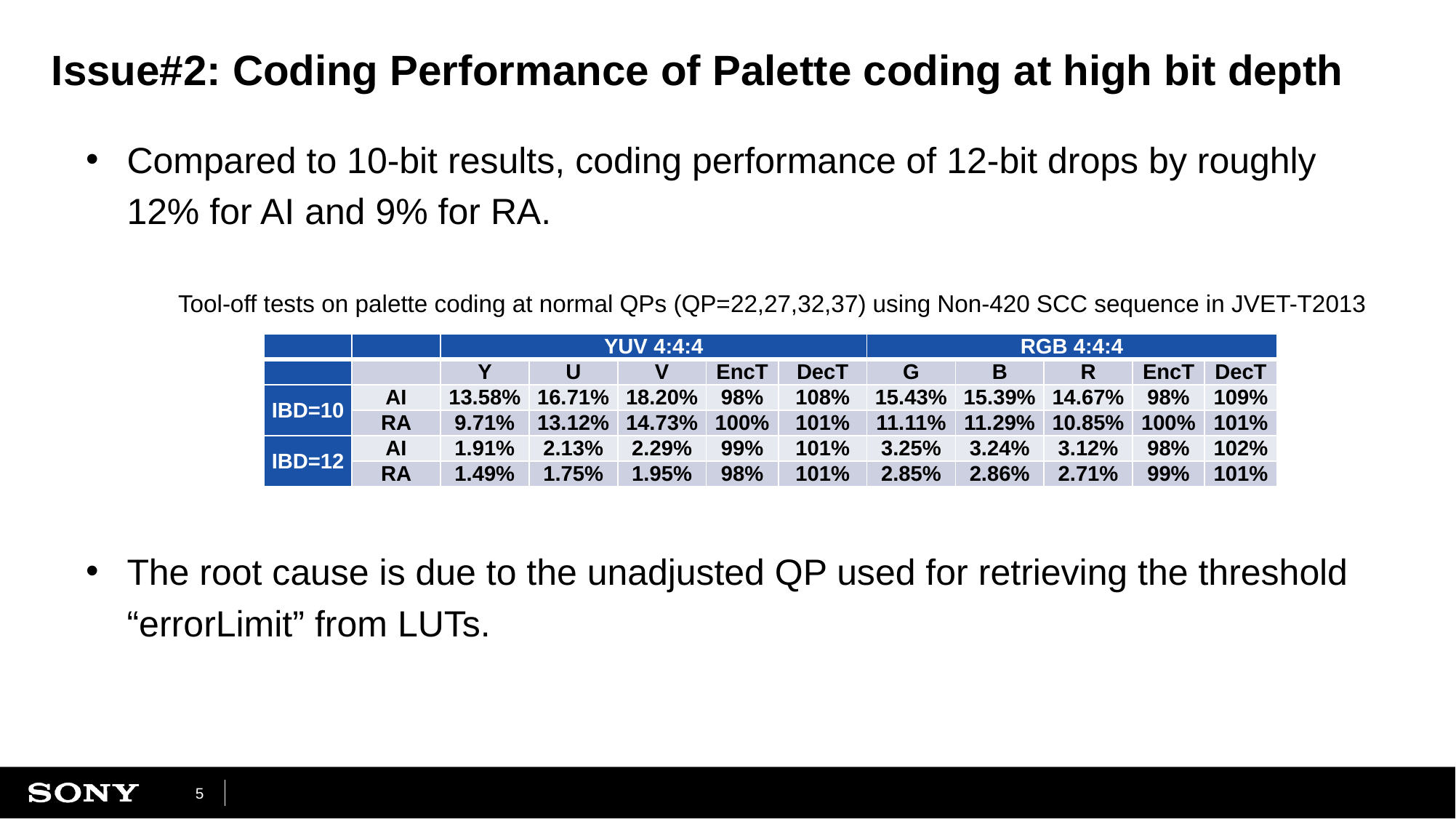

# Issue#2: Coding Performance of Palette coding at high bit depth
Compared to 10-bit results, coding performance of 12-bit drops by roughly 12% for AI and 9% for RA.

The root cause is due to the unadjusted QP used for retrieving the threshold “errorLimit” from LUTs.

Tool-off tests on palette coding at normal QPs (QP=22,27,32,37) using Non-420 SCC sequence in JVET-T2013
|  |  | YUV 4:4:4 |  |  |  |  | RGB 4:4:4 |  |  |  |  |
| --- | --- | --- | --- | --- | --- | --- | --- | --- | --- | --- | --- |
|  |  | Y | U | V | EncT | DecT | G | B | R | EncT | DecT |
| IBD=10 | AI | 13.58% | 16.71% | 18.20% | 98% | 108% | 15.43% | 15.39% | 14.67% | 98% | 109% |
|  | RA | 9.71% | 13.12% | 14.73% | 100% | 101% | 11.11% | 11.29% | 10.85% | 100% | 101% |
| IBD=12 | AI | 1.91% | 2.13% | 2.29% | 99% | 101% | 3.25% | 3.24% | 3.12% | 98% | 102% |
|  | RA | 1.49% | 1.75% | 1.95% | 98% | 101% | 2.85% | 2.86% | 2.71% | 99% | 101% |